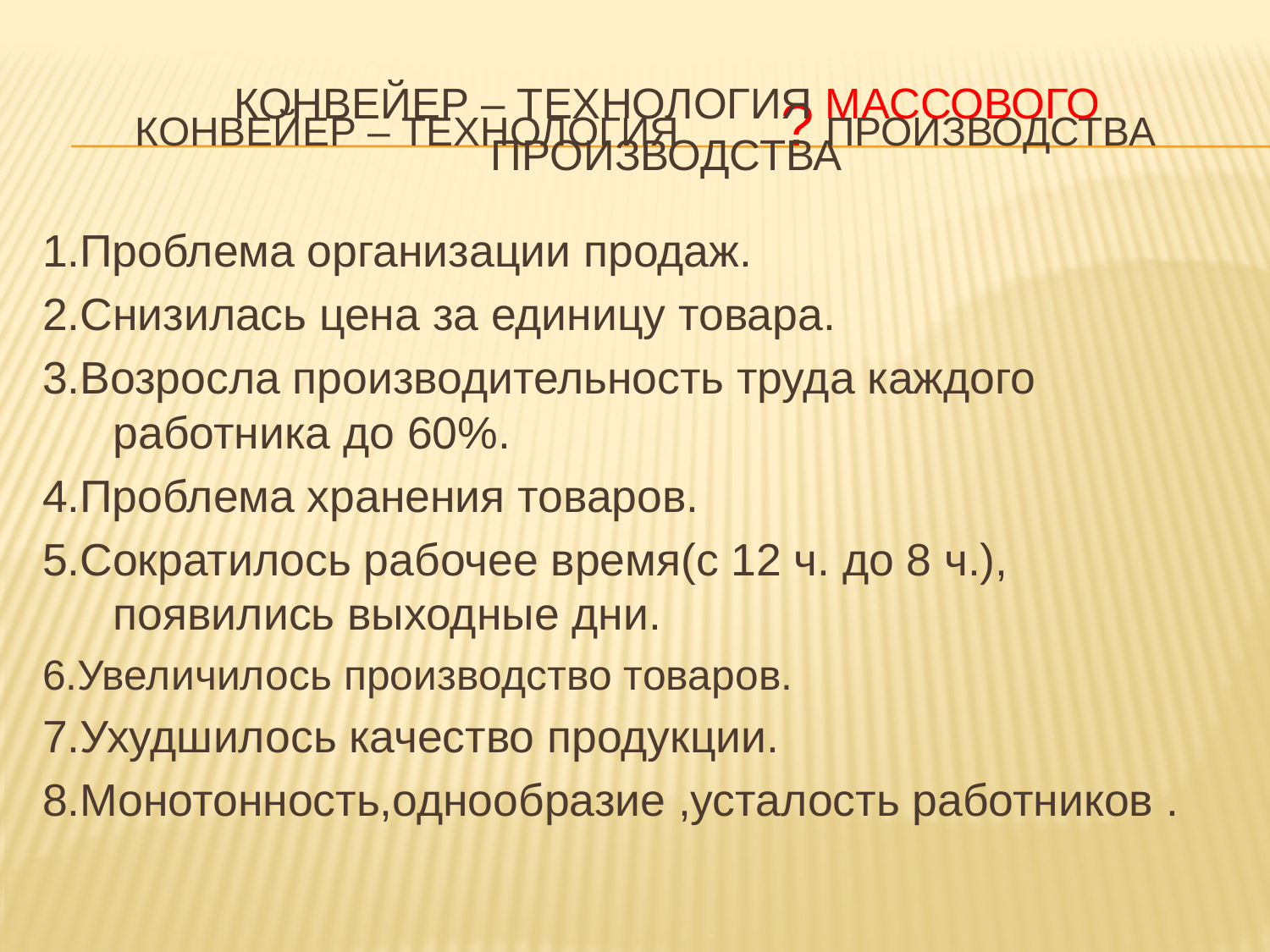

# Конвейер – технология         ? производства
Конвейер – технология массового производства
1.Проблема организации продаж.
2.Снизилась цена за единицу товара.
3.Возросла производительность труда каждого работника до 60%.
4.Проблема хранения товаров.
5.Сократилось рабочее время(с 12 ч. до 8 ч.), появились выходные дни.
6.Увеличилось производство товаров.
7.Ухудшилось качество продукции.
8.Монотонность,однообразие ,усталость работников .